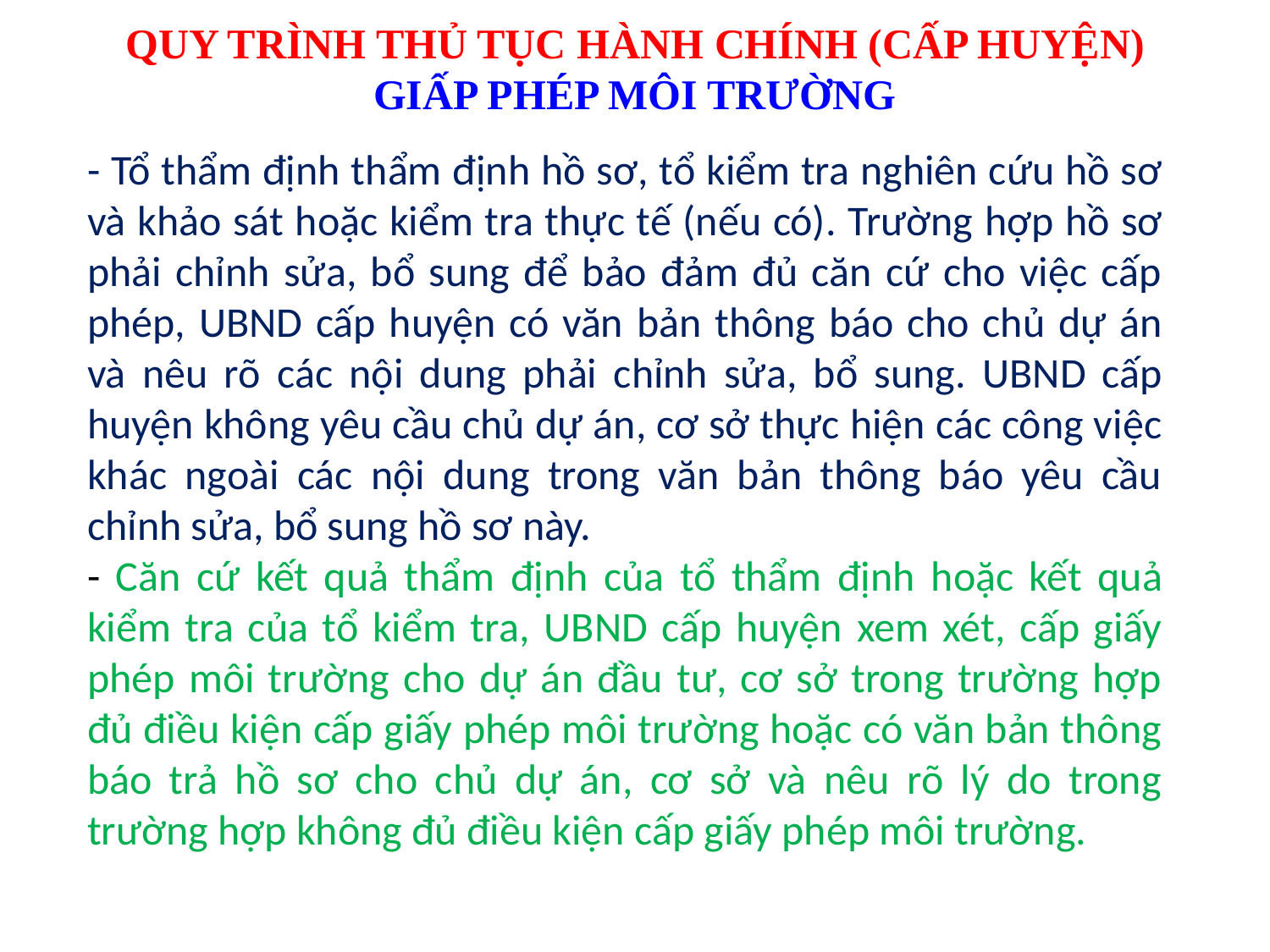

QUY TRÌNH THỦ TỤC HÀNH CHÍNH (CẤP HUYỆN)
GIẤP PHÉP MÔI TRƯỜNG
- Tổ thẩm định thẩm định hồ sơ, tổ kiểm tra nghiên cứu hồ sơ và khảo sát hoặc kiểm tra thực tế (nếu có). Trường hợp hồ sơ phải chỉnh sửa, bổ sung để bảo đảm đủ căn cứ cho việc cấp phép, UBND cấp huyện có văn bản thông báo cho chủ dự án và nêu rõ các nội dung phải chỉnh sửa, bổ sung. UBND cấp huyện không yêu cầu chủ dự án, cơ sở thực hiện các công việc khác ngoài các nội dung trong văn bản thông báo yêu cầu chỉnh sửa, bổ sung hồ sơ này.
- Căn cứ kết quả thẩm định của tổ thẩm định hoặc kết quả kiểm tra của tổ kiểm tra, UBND cấp huyện xem xét, cấp giấy phép môi trường cho dự án đầu tư, cơ sở trong trường hợp đủ điều kiện cấp giấy phép môi trường hoặc có văn bản thông báo trả hồ sơ cho chủ dự án, cơ sở và nêu rõ lý do trong trường hợp không đủ điều kiện cấp giấy phép môi trường.